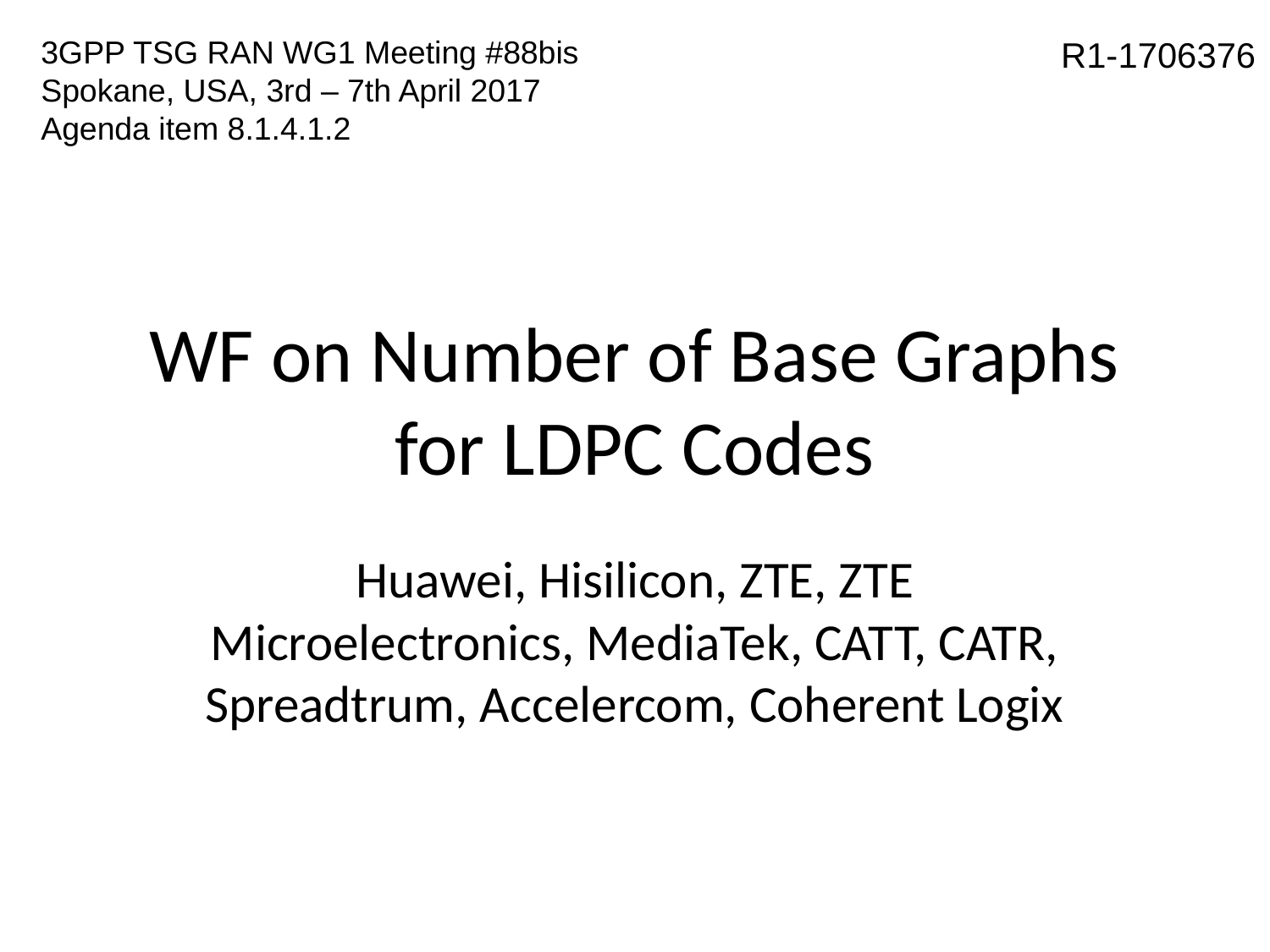

3GPP TSG RAN WG1 Meeting #88bis
Spokane, USA, 3rd – 7th April 2017
Agenda item 8.1.4.1.2
R1-1706376
# WF on Number of Base Graphs for LDPC Codes
Huawei, Hisilicon, ZTE, ZTE Microelectronics, MediaTek, CATT, CATR, Spreadtrum, Accelercom, Coherent Logix